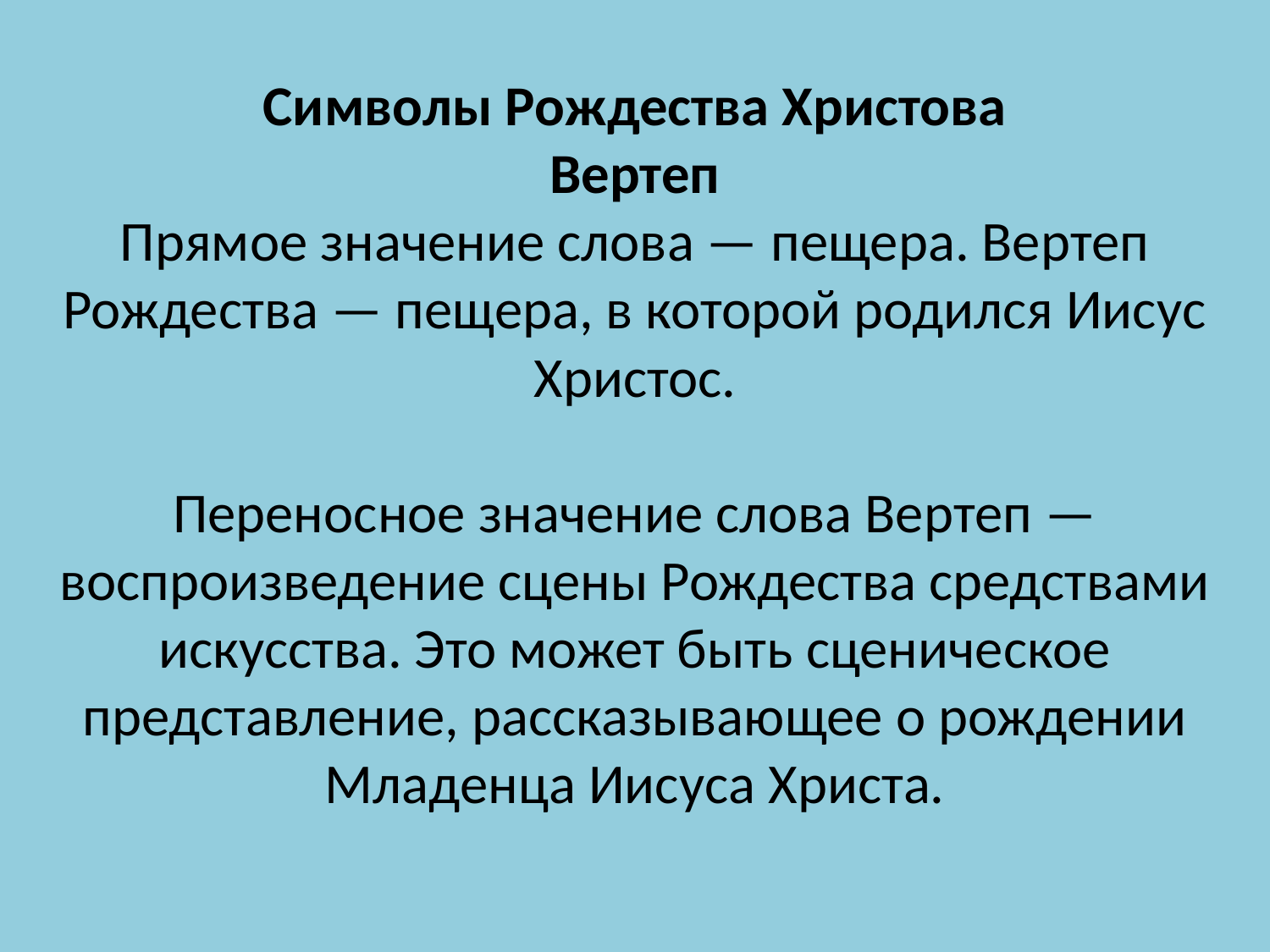

# Символы Рождества Христова Вертеп Прямое значение слова — пещера. Вертеп Рождества — пещера, в которой родился Иисус Христос. Переносное значение слова Вертеп — воспроизведение сцены Рождества средствами искусства. Это может быть сценическое представление, рассказывающее о рождении Младенца Иисуса Христа.